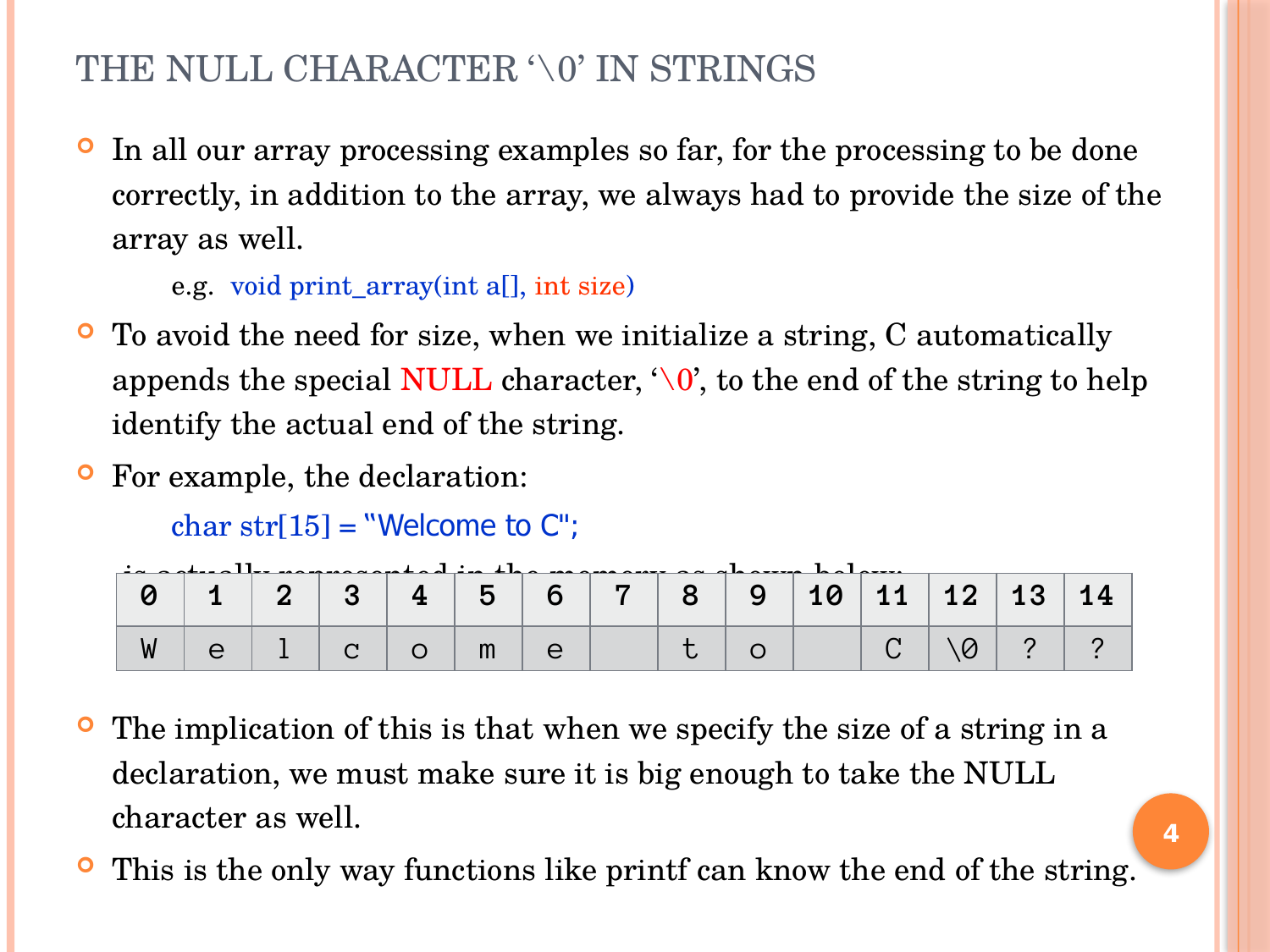

# The NULL Character ‘\0’ in Strings
In all our array processing examples so far, for the processing to be done correctly, in addition to the array, we always had to provide the size of the array as well.
e.g.  void print_array(int a[], int size)
To avoid the need for size, when we initialize a string, C automatically appends the special NULL character, ‘\0’, to the end of the string to help identify the actual end of the string.
For example, the declaration:
char str[15] = “Welcome to C";
is actually represented in the memory as shown below:

The implication of this is that when we specify the size of a string in a declaration, we must make sure it is big enough to take the NULL character as well.
This is the only way functions like printf can know the end of the string.
| 0 | 1 | 2 | 3 | 4 | 5 | 6 | 7 | 8 | 9 | 10 | 11 | 12 | 13 | 14 |
| --- | --- | --- | --- | --- | --- | --- | --- | --- | --- | --- | --- | --- | --- | --- |
| W | e | l | c | o | m | e |  | t | o |  | C | \0 | ? | ? |
4